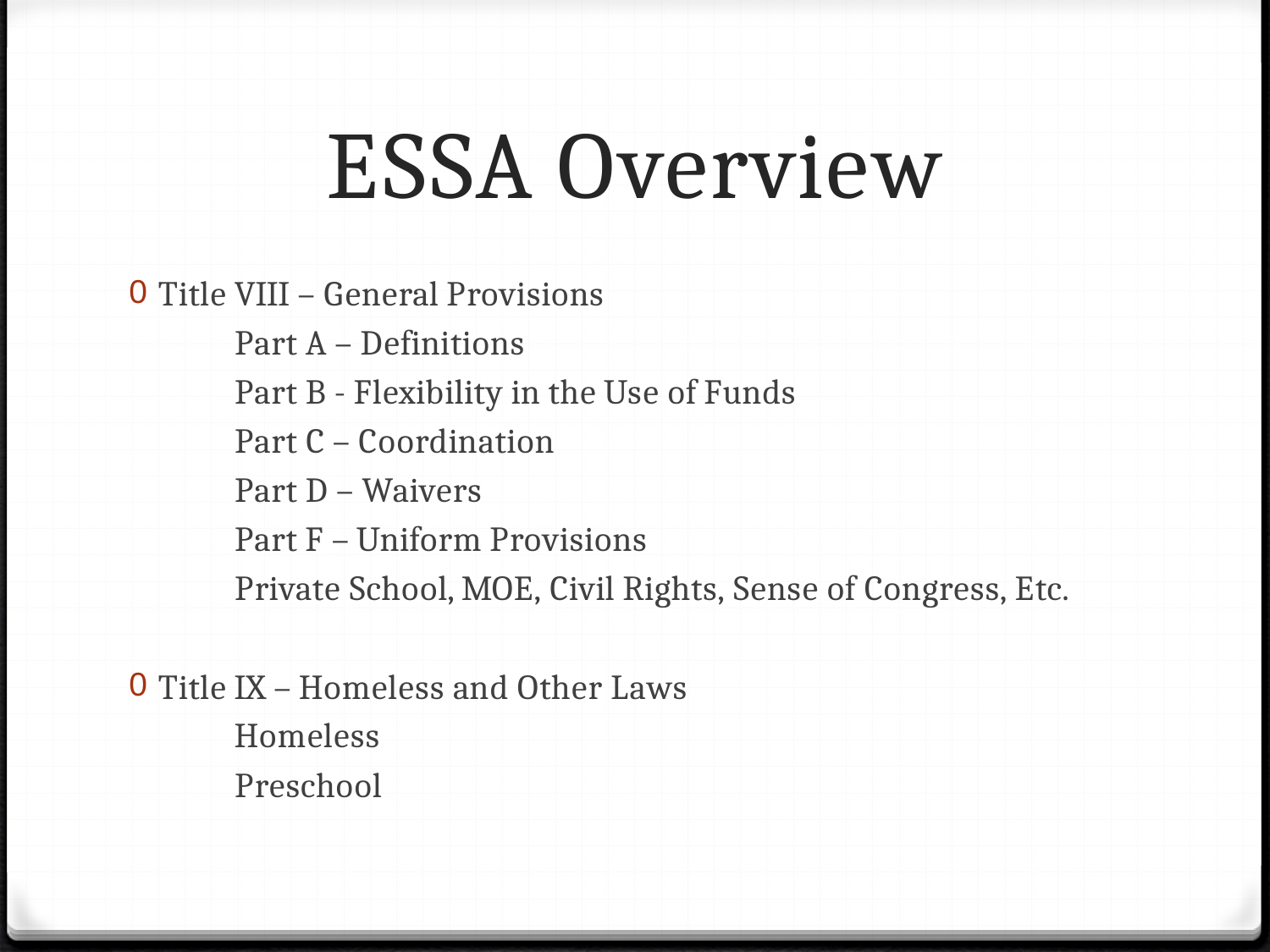

# ESSA Overview
Title VIII – General Provisions
	Part A – Definitions
	Part B - Flexibility in the Use of Funds
	Part C – Coordination
	Part D – Waivers
	Part F – Uniform Provisions
	Private School, MOE, Civil Rights, Sense of Congress, Etc.

Title IX – Homeless and Other Laws
	Homeless
	Preschool